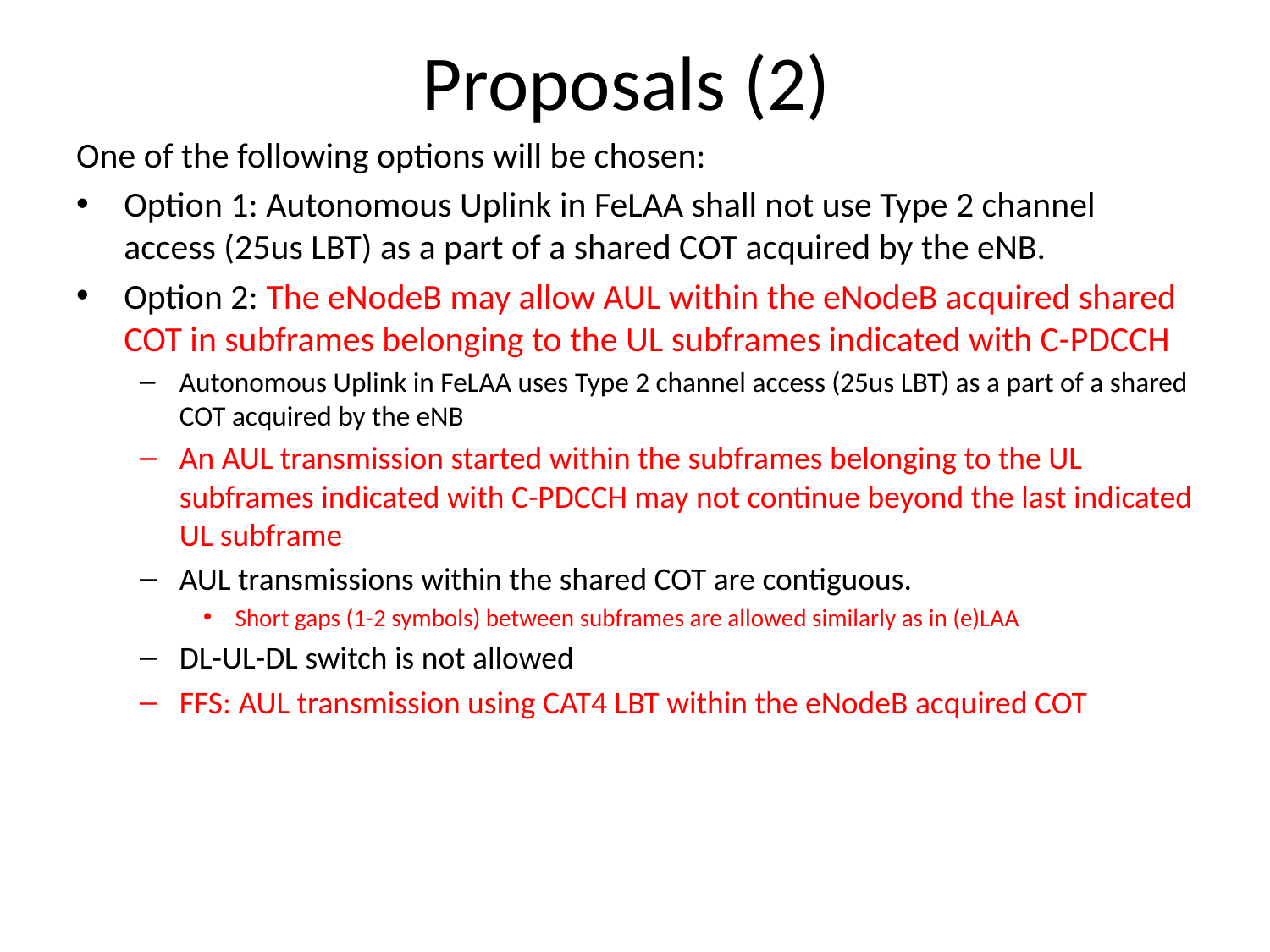

# Proposals (2)
One of the following options will be chosen:
Option 1: Autonomous Uplink in FeLAA shall not use Type 2 channel access (25us LBT) as a part of a shared COT acquired by the eNB.
Option 2: The eNodeB may allow AUL within the eNodeB acquired shared COT in subframes belonging to the UL subframes indicated with C-PDCCH
Autonomous Uplink in FeLAA uses Type 2 channel access (25us LBT) as a part of a shared COT acquired by the eNB
An AUL transmission started within the subframes belonging to the UL subframes indicated with C-PDCCH may not continue beyond the last indicated UL subframe
AUL transmissions within the shared COT are contiguous.
Short gaps (1-2 symbols) between subframes are allowed similarly as in (e)LAA
DL-UL-DL switch is not allowed
FFS: AUL transmission using CAT4 LBT within the eNodeB acquired COT